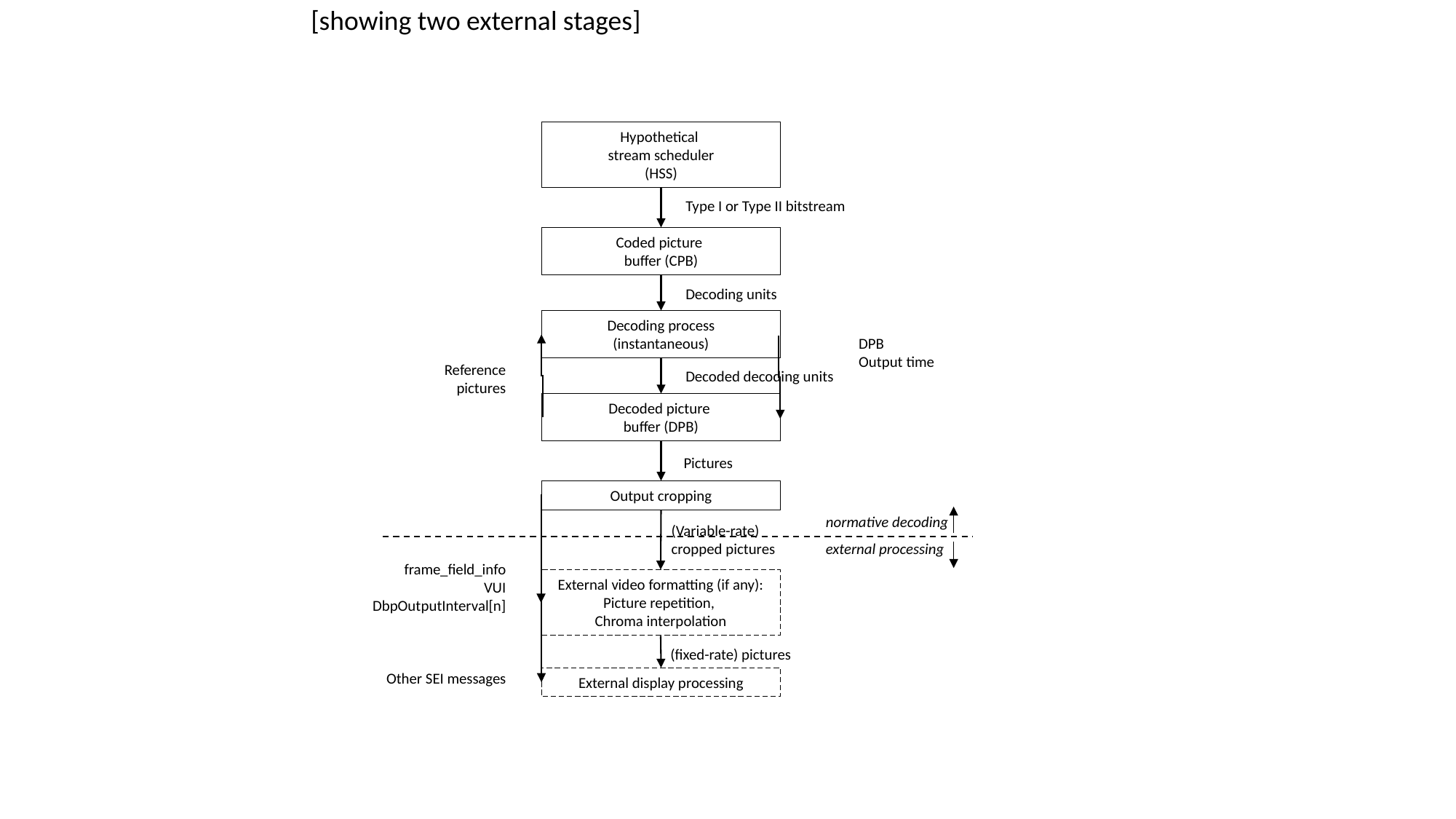

[showing two external stages]
Hypothetical
stream scheduler
(HSS)
Type I or Type II bitstream
Coded picture
buffer (CPB)
Decoding units
Decoding process
(instantaneous)
Reference
pictures
Decoded decoding units
Decoded picture
buffer (DPB)
Pictures
Output cropping
normative decoding
external processing
(Variable-rate) cropped pictures

frame_field_info
VUI
DbpOutputInterval[n]

Other SEI messages
External video formatting (if any):
Picture repetition,
Chroma interpolation
(fixed-rate) pictures
DPB
Output time
External display processing